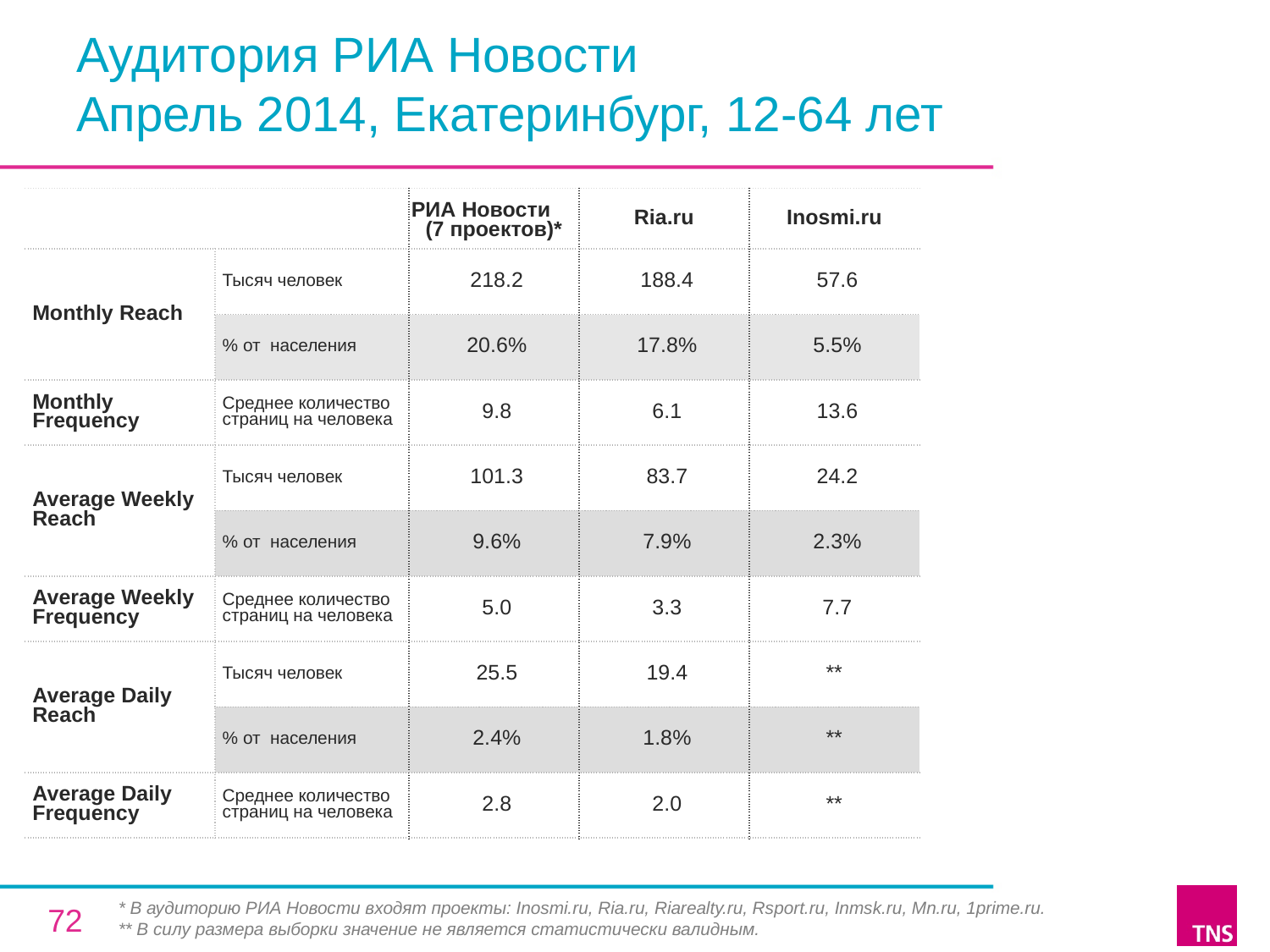

# Аудитория РИА Новости Апрель 2014, Екатеринбург, 12-64 лет
|  |  | РИА Новости (7 проектов)\* | Ria.ru | Inosmi.ru |
| --- | --- | --- | --- | --- |
| Monthly Reach | Тысяч человек | 218.2 | 188.4 | 57.6 |
|  | % от населения | 20.6% | 17.8% | 5.5% |
| Monthly Frequency | Среднее количество страниц на человека | 9.8 | 6.1 | 13.6 |
| Average Weekly Reach | Тысяч человек | 101.3 | 83.7 | 24.2 |
|  | % от населения | 9.6% | 7.9% | 2.3% |
| Average Weekly Frequency | Среднее количество страниц на человека | 5.0 | 3.3 | 7.7 |
| Average Daily Reach | Тысяч человек | 25.5 | 19.4 | \*\* |
|  | % от населения | 2.4% | 1.8% | \*\* |
| Average Daily Frequency | Среднее количество страниц на человека | 2.8 | 2.0 | \*\* |
* В аудиторию РИА Новости входят проекты: Inosmi.ru, Ria.ru, Riarealty.ru, Rsport.ru, Inmsk.ru, Mn.ru, 1prime.ru.
** В силу размера выборки значение не является статистически валидным.
72